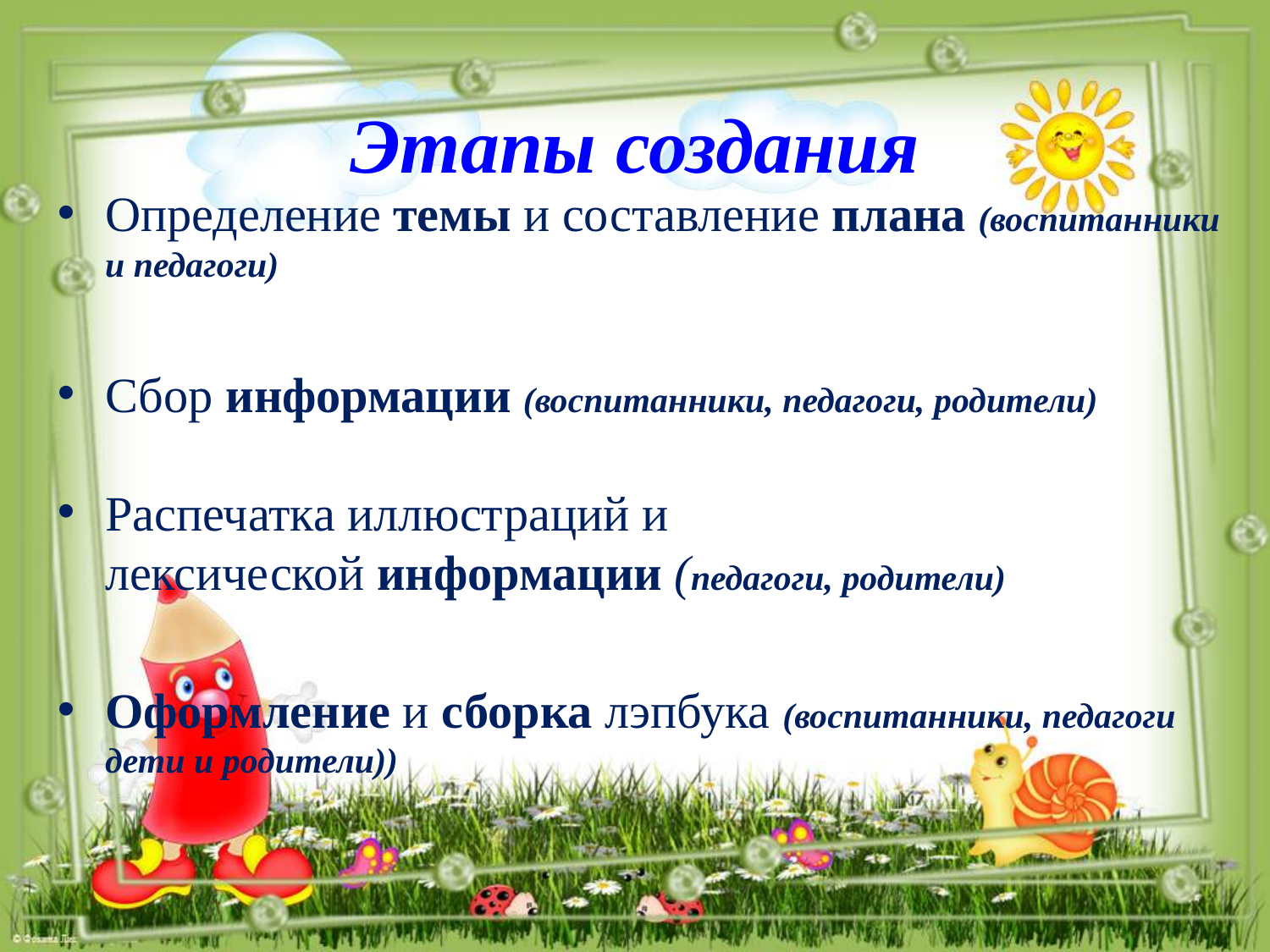

# Этапы создания
Определение темы и составление плана (воспитанники и педагоги)

Сбор информации (воспитанники, педагоги, родители)

Распечатка иллюстраций и лексической информации (педагоги, родители)

Оформление и сборка лэпбука (воспитанники, педагоги дети и родители))